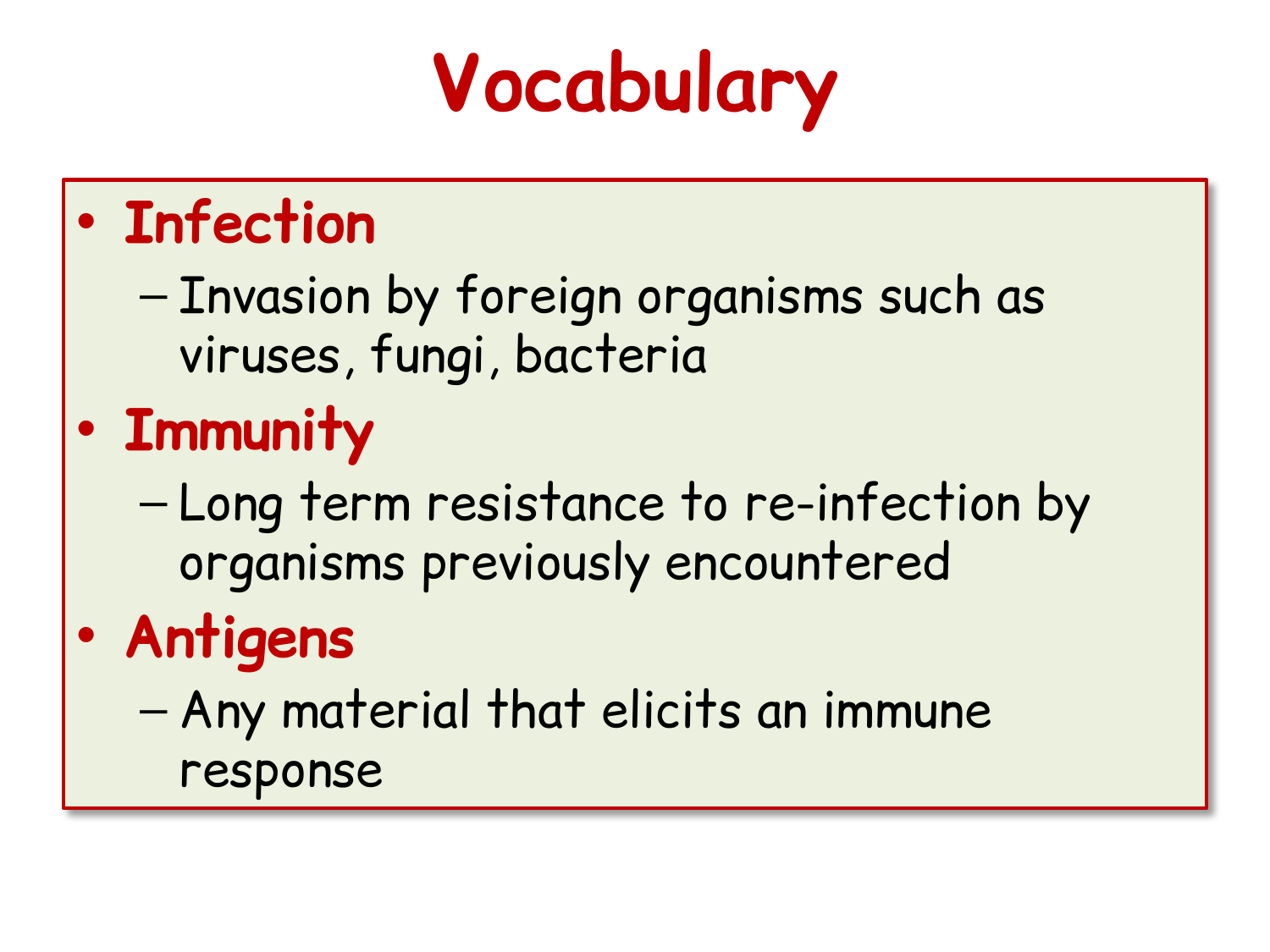

# Vocabulary
Infection
Invasion by foreign organisms such as viruses, fungi, bacteria
Immunity
Long term resistance to re-infection by organisms previously encountered
Antigens
Any material that elicits an immune response